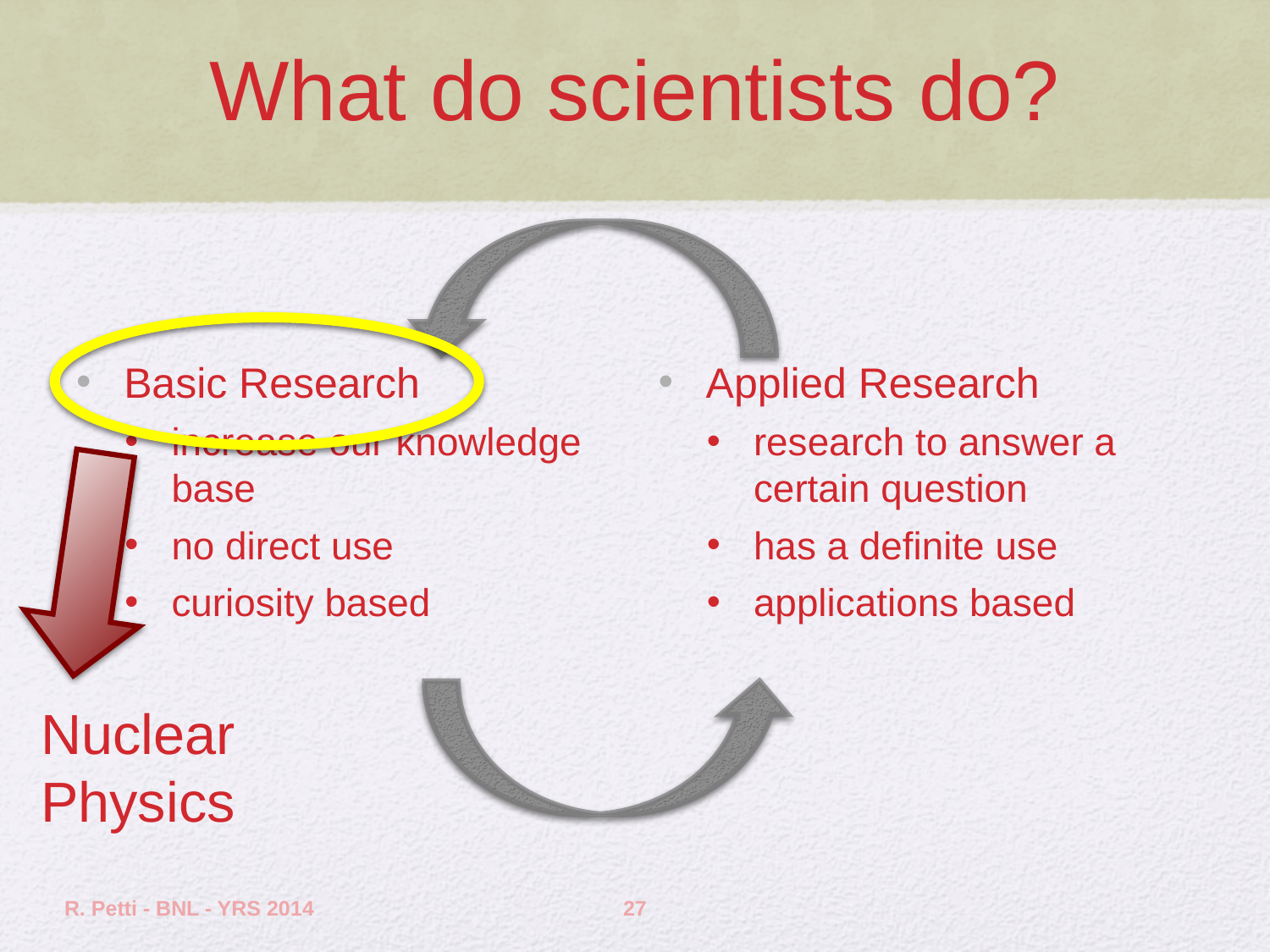

# What do scientists do?

Basic Research
increase our knowledge base
no direct use
curiosity based
Applied Research
research to answer a certain question
has a definite use
applications based

Nuclear Physics
R. Petti - BNL - YRS 2014
27